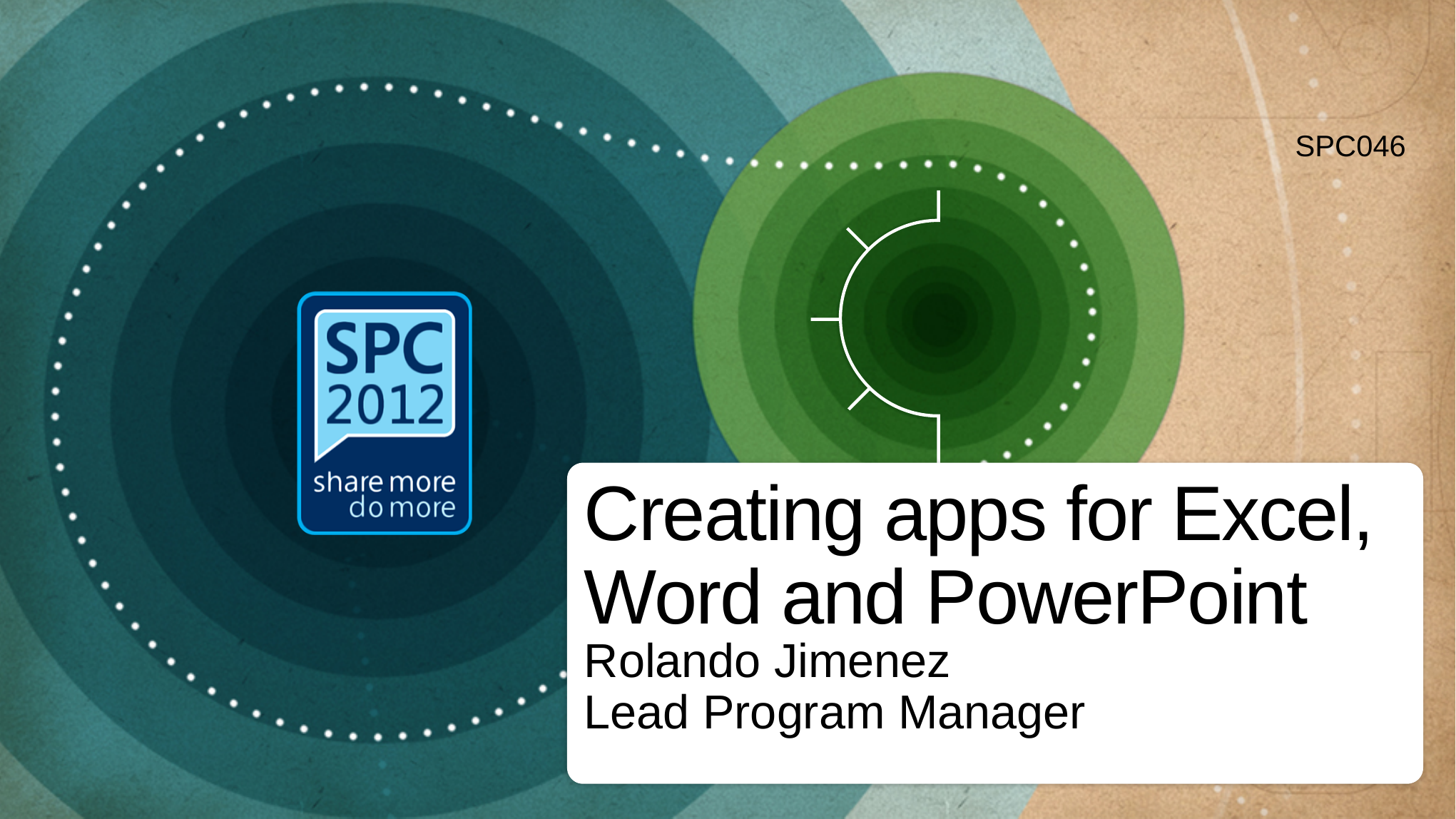

SPC046
# Creating apps for Excel, Word and PowerPoint
Rolando Jimenez
Lead Program Manager